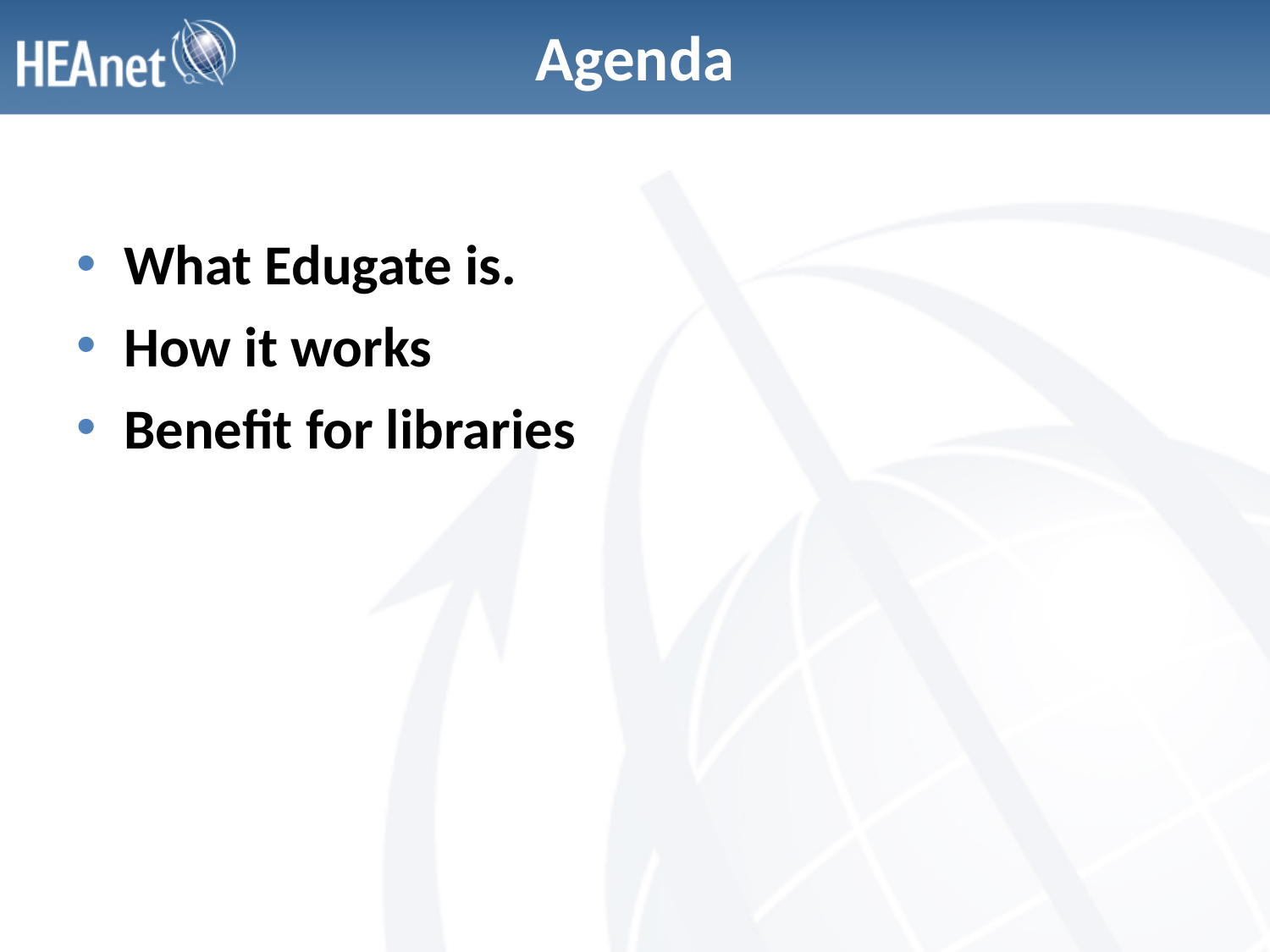

# Agenda
What Edugate is.
How it works
Benefit for libraries